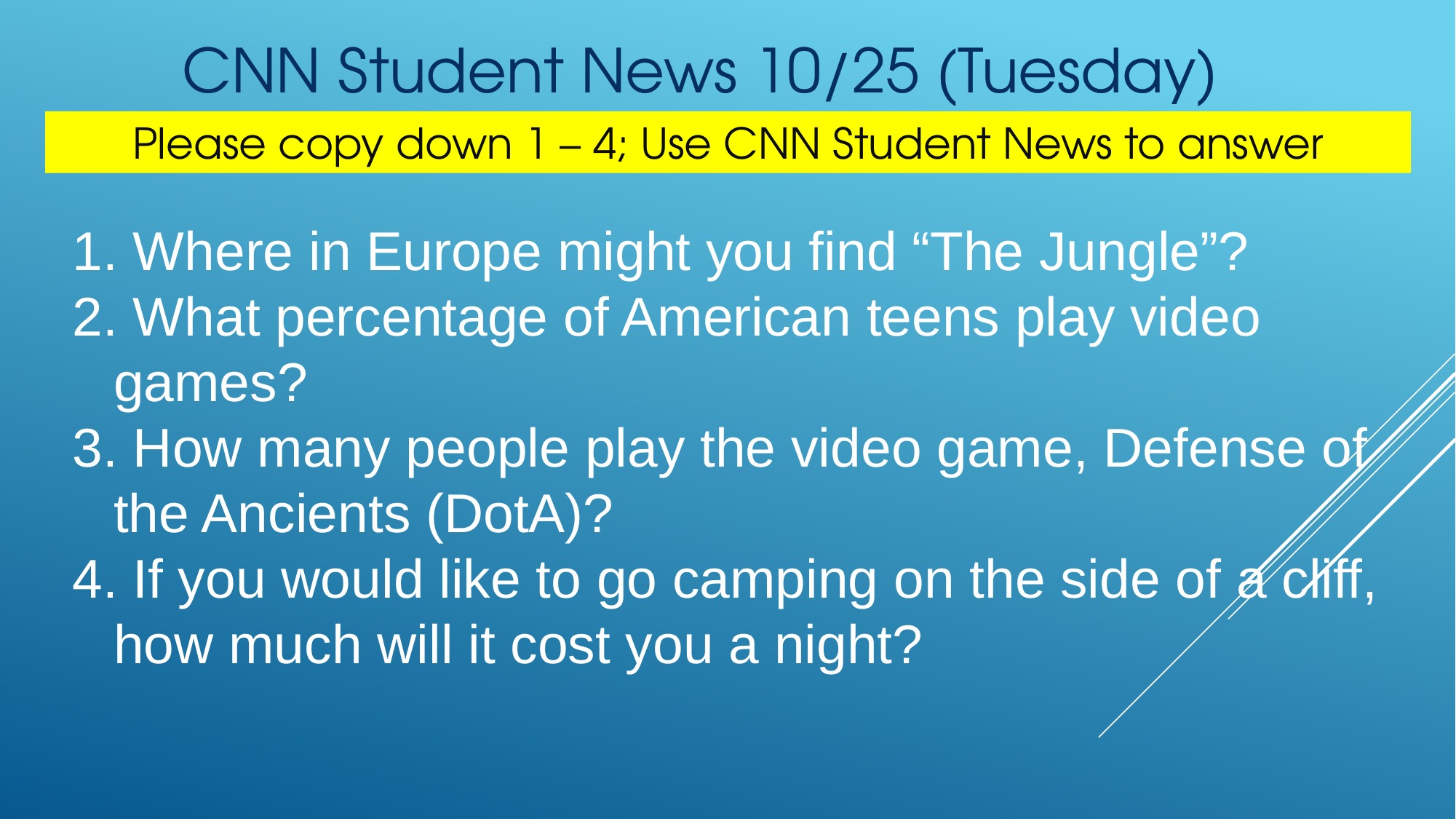

CNN Student News 10/25 (Tuesday)
Please copy down 1 – 4; Use CNN Student News to answer

 Where in Europe might you find “The Jungle”?
 What percentage of American teens play video games?
 How many people play the video game, Defense of the Ancients (DotA)?
 If you would like to go camping on the side of a cliff, how much will it cost you a night?